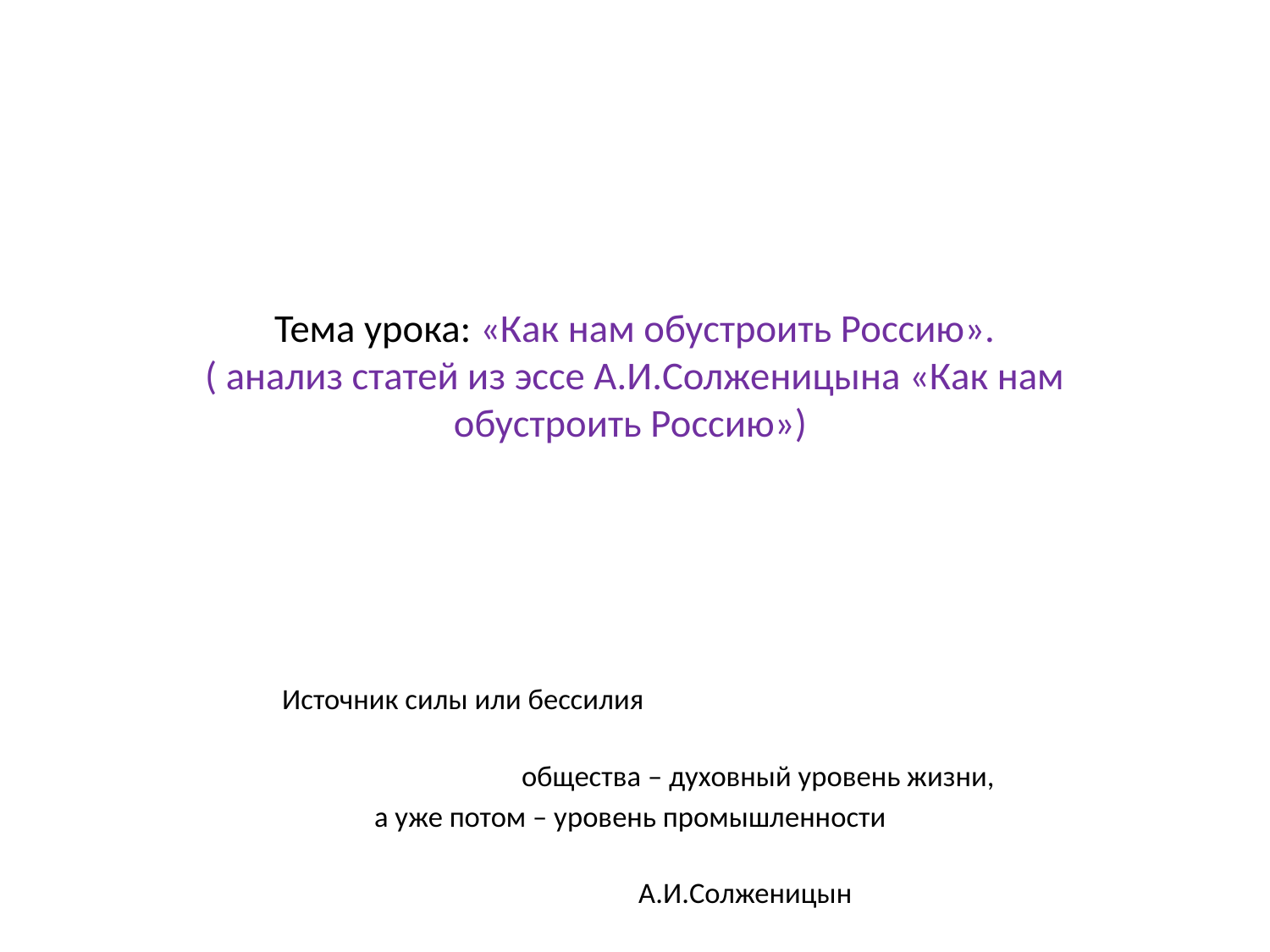

# Тема урока: «Как нам обустроить Россию». ( анализ статей из эссе А.И.Солженицына «Как нам обустроить Россию»)
Источник силы или бессилия
              общества – духовный уровень жизни,
              а уже потом – уровень промышленности
	А.И.Солженицын